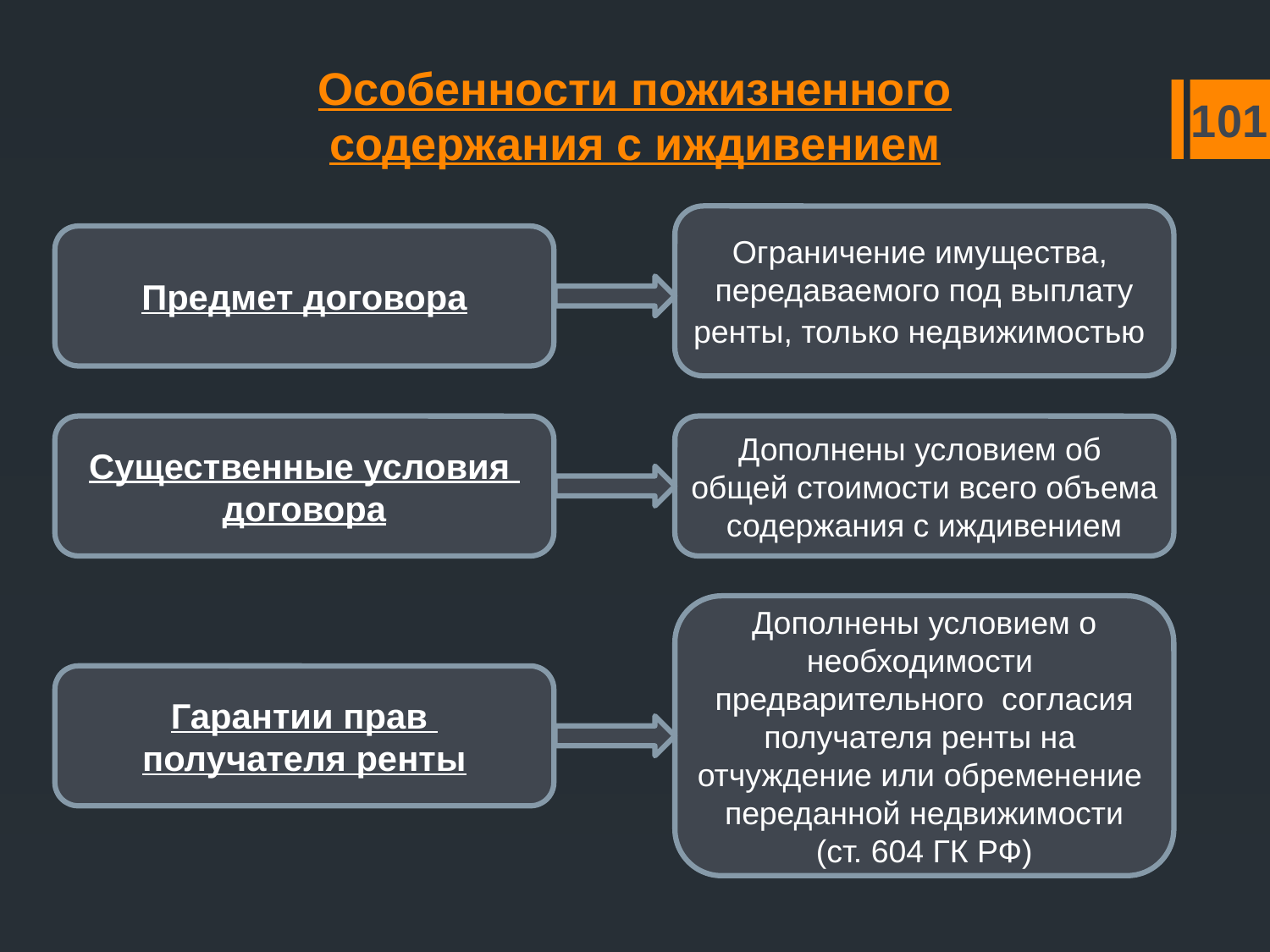

# Особенности пожизненного содержания с иждивением
101
Ограничение имущества,
передаваемого под выплату
ренты, только недвижимостью
Предмет договора

Существенные условия
договора
Дополнены условием об
общей стоимости всего объема
содержания с иждивением

Дополнены условием о
необходимости
предварительного  согласия
получателя ренты на
отчуждение или обременение
переданной недвижимости
(ст. 604 ГК РФ)
Гарантии прав
получателя ренты